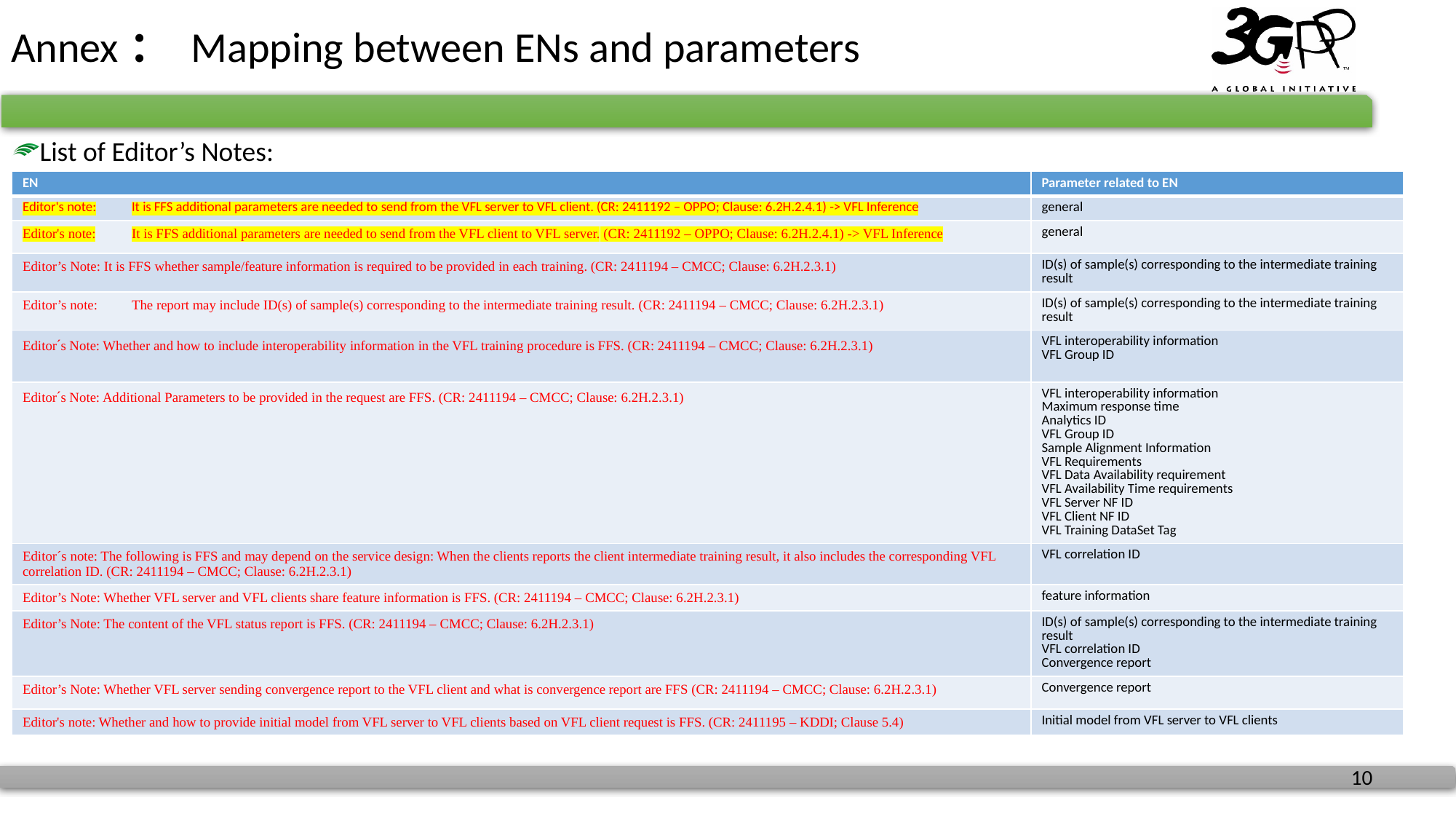

# Annex： Mapping between ENs and parameters
List of Editor’s Notes:

| EN | Parameter related to EN |
| --- | --- |
| Editor's note: It is FFS additional parameters are needed to send from the VFL server to VFL client. (CR: 2411192 – OPPO; Clause: 6.2H.2.4.1) -> VFL Inference | general |
| Editor's note: It is FFS additional parameters are needed to send from the VFL client to VFL server. (CR: 2411192 – OPPO; Clause: 6.2H.2.4.1) -> VFL Inference | general |
| Editor’s Note: It is FFS whether sample/feature information is required to be provided in each training. (CR: 2411194 – CMCC; Clause: 6.2H.2.3.1) | ID(s) of sample(s) corresponding to the intermediate training result |
| Editor’s note: The report may include ID(s) of sample(s) corresponding to the intermediate training result. (CR: 2411194 – CMCC; Clause: 6.2H.2.3.1) | ID(s) of sample(s) corresponding to the intermediate training result |
| Editor´s Note: Whether and how to include interoperability information in the VFL training procedure is FFS. (CR: 2411194 – CMCC; Clause: 6.2H.2.3.1) | VFL interoperability information VFL Group ID |
| Editor´s Note: Additional Parameters to be provided in the request are FFS. (CR: 2411194 – CMCC; Clause: 6.2H.2.3.1) | VFL interoperability information Maximum response time Analytics ID VFL Group ID Sample Alignment Information VFL Requirements VFL Data Availability requirement VFL Availability Time requirements VFL Server NF ID VFL Client NF ID VFL Training DataSet Tag |
| Editor´s note: The following is FFS and may depend on the service design: When the clients reports the client intermediate training result, it also includes the corresponding VFL correlation ID. (CR: 2411194 – CMCC; Clause: 6.2H.2.3.1) | VFL correlation ID |
| Editor’s Note: Whether VFL server and VFL clients share feature information is FFS. (CR: 2411194 – CMCC; Clause: 6.2H.2.3.1) | feature information |
| Editor’s Note: The content of the VFL status report is FFS. (CR: 2411194 – CMCC; Clause: 6.2H.2.3.1) | ID(s) of sample(s) corresponding to the intermediate training result VFL correlation ID Convergence report |
| Editor’s Note: Whether VFL server sending convergence report to the VFL client and what is convergence report are FFS (CR: 2411194 – CMCC; Clause: 6.2H.2.3.1) | Convergence report |
| Editor's note: Whether and how to provide initial model from VFL server to VFL clients based on VFL client request is FFS. (CR: 2411195 – KDDI; Clause 5.4) | Initial model from VFL server to VFL clients |